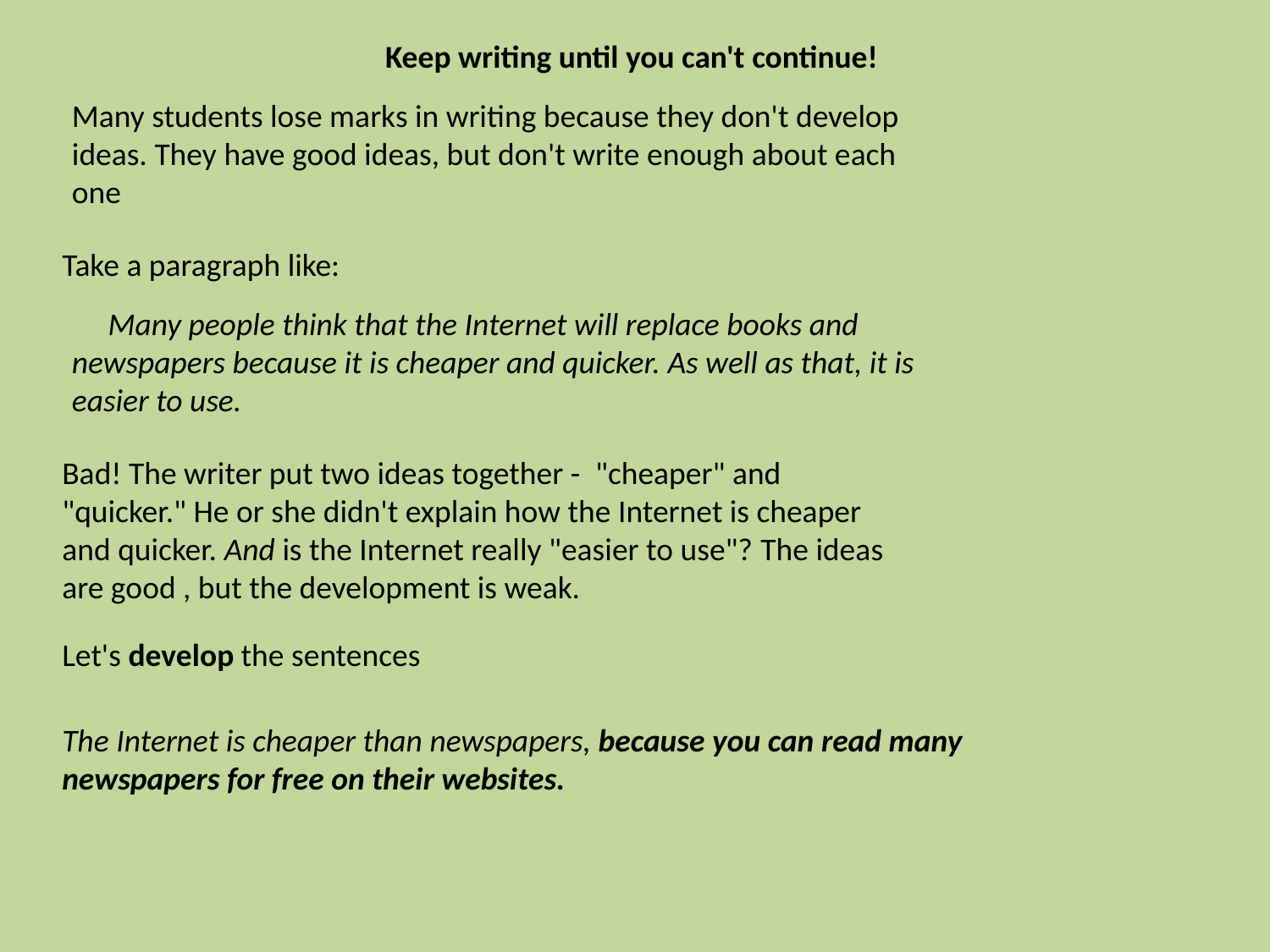

Keep writing until you can't continue!
Many students lose marks in writing because they don't develop ideas. They have good ideas, but don't write enough about each one
Take a paragraph like:
     Many people think that the Internet will replace books and newspapers because it is cheaper and quicker. As well as that, it is easier to use.
Bad! The writer put two ideas together -  "cheaper" and "quicker." He or she didn't explain how the Internet is cheaper and quicker. And is the Internet really "easier to use"? The ideas are good , but the development is weak.
Let's develop the sentences
The Internet is cheaper than newspapers, because you can read many newspapers for free on their websites.